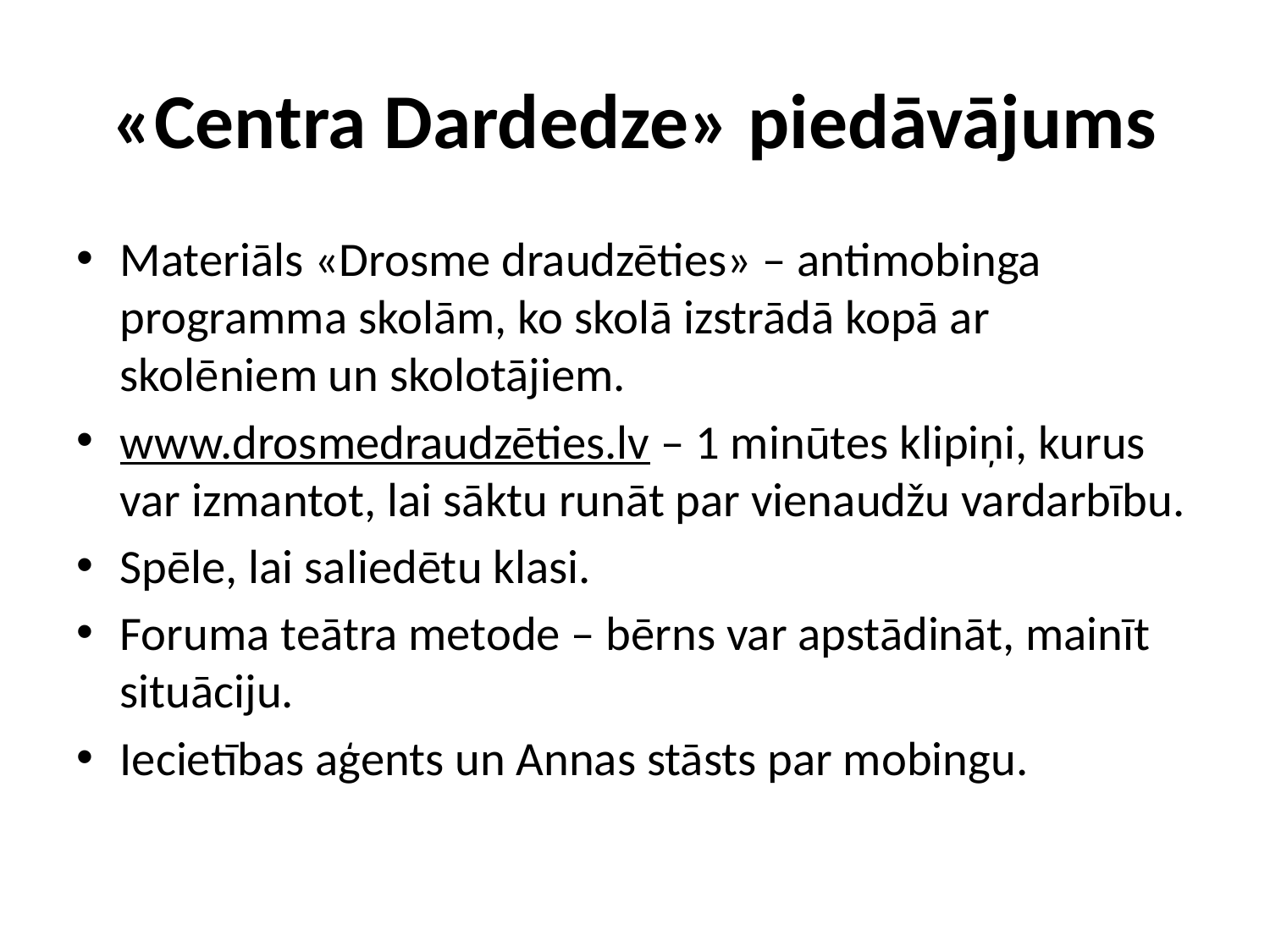

# «Centra Dardedze» piedāvājums
Materiāls «Drosme draudzēties» – antimobinga programma skolām, ko skolā izstrādā kopā ar skolēniem un skolotājiem.
www.drosmedraudzēties.lv – 1 minūtes klipiņi, kurus var izmantot, lai sāktu runāt par vienaudžu vardarbību.
Spēle, lai saliedētu klasi.
Foruma teātra metode – bērns var apstādināt, mainīt situāciju.
Iecietības aģents un Annas stāsts par mobingu.